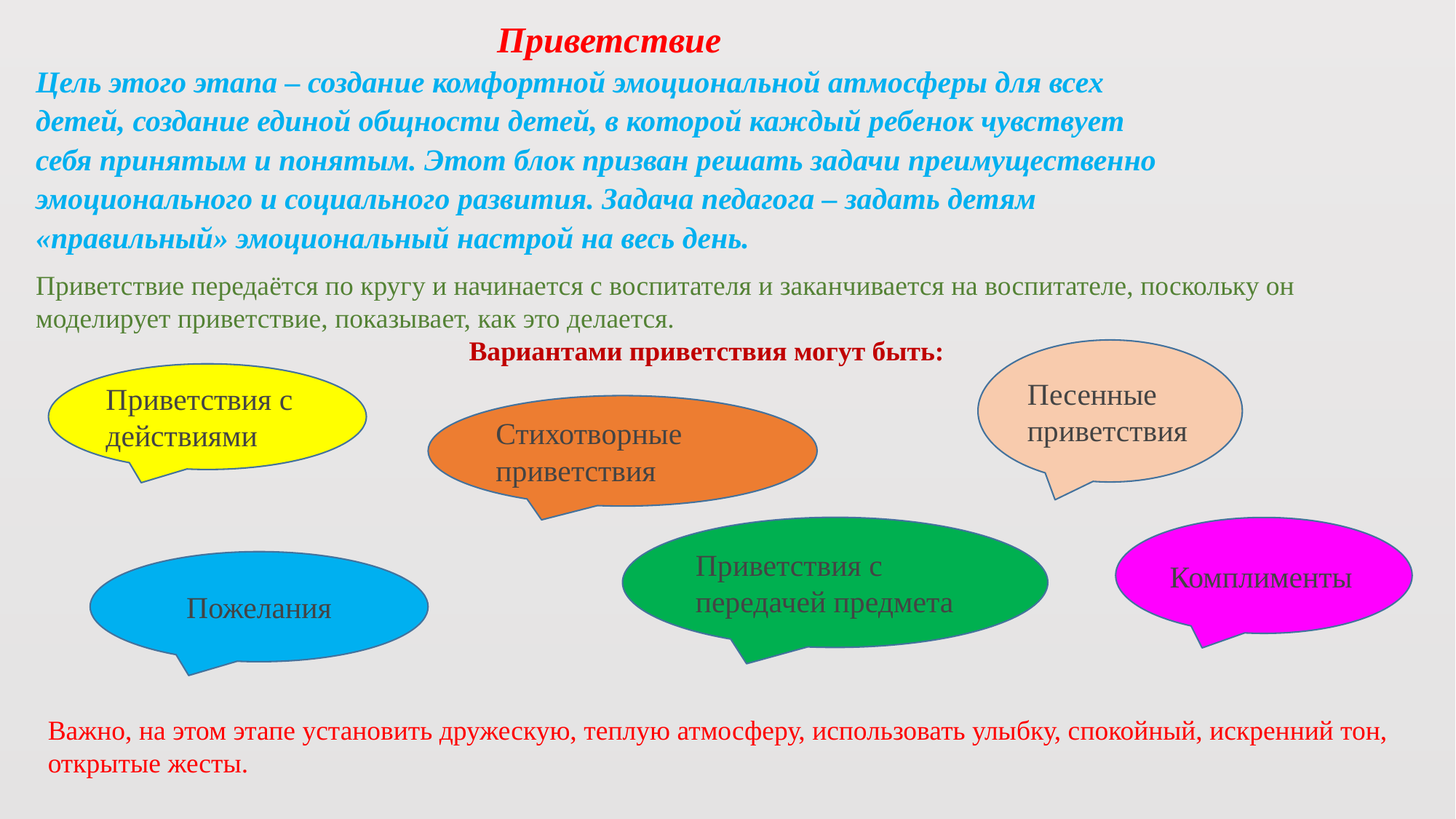

Приветствие
Цель этого этапа – создание комфортной эмоциональной атмосферы для всех детей, создание единой общности детей, в которой каждый ребенок чувствует себя принятым и понятым. Этот блок призван решать задачи преимущественно эмоционального и социального развития. Задача педагога – задать детям «правильный» эмоциональный настрой на весь день.
Приветствие передаётся по кругу и начинается с воспитателя и заканчивается на воспитателе, поскольку он моделирует приветствие, показывает, как это делается.
Вариантами приветствия могут быть:
Песенные приветствия
Приветствия с действиями
Стихотворные приветствия
Приветствия с передачей предмета
Комплименты
Пожелания
Важно, на этом этапе установить дружескую, теплую атмосферу, использовать улыбку, спокойный, искренний тон, открытые жесты.